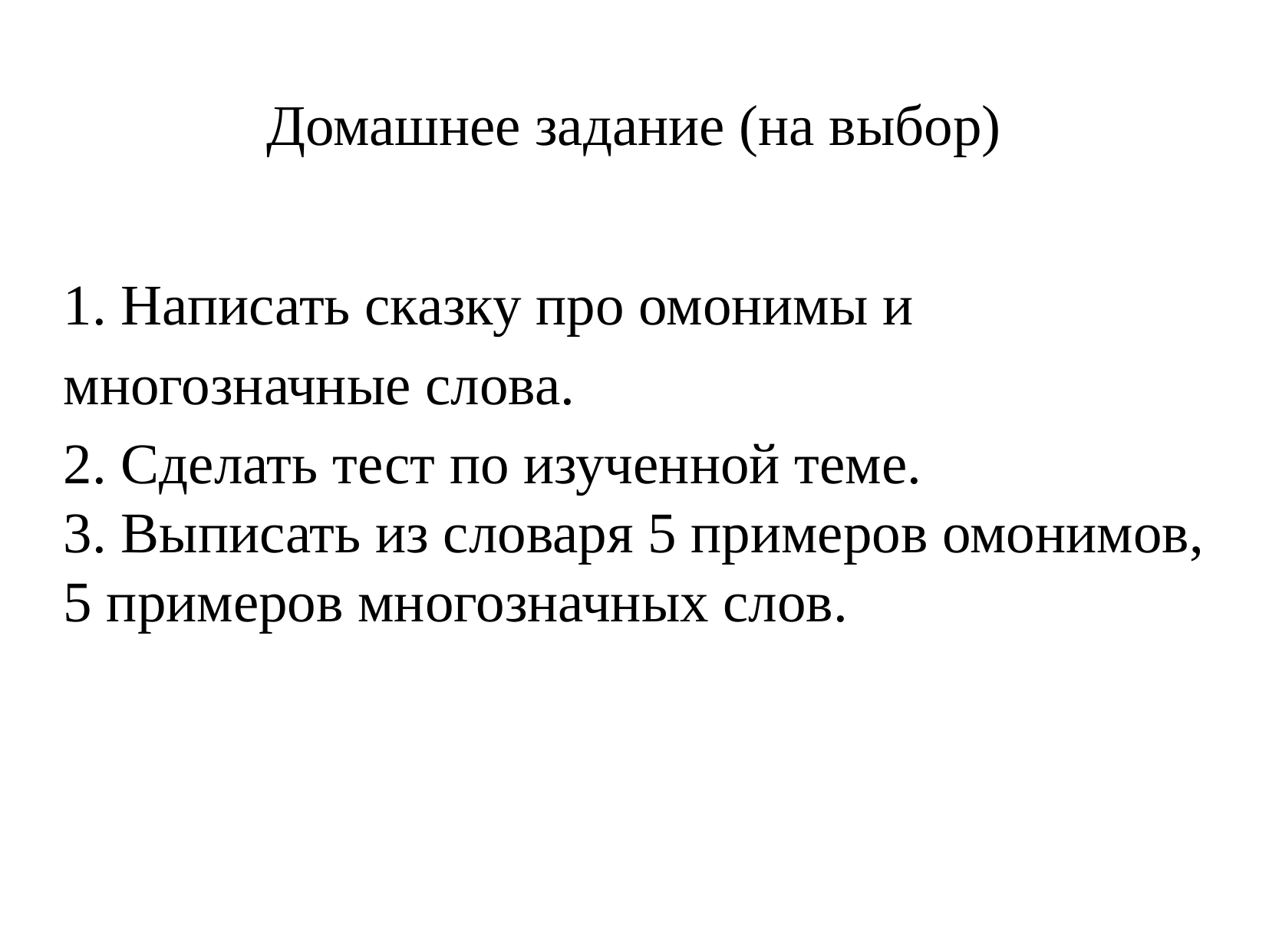

Домашнее задание (на выбор)

1. Написать сказку про омонимы и многозначные слова.
2. Сделать тест по изученной теме.
3. Выписать из словаря 5 примеров омонимов, 5 примеров многозначных слов.